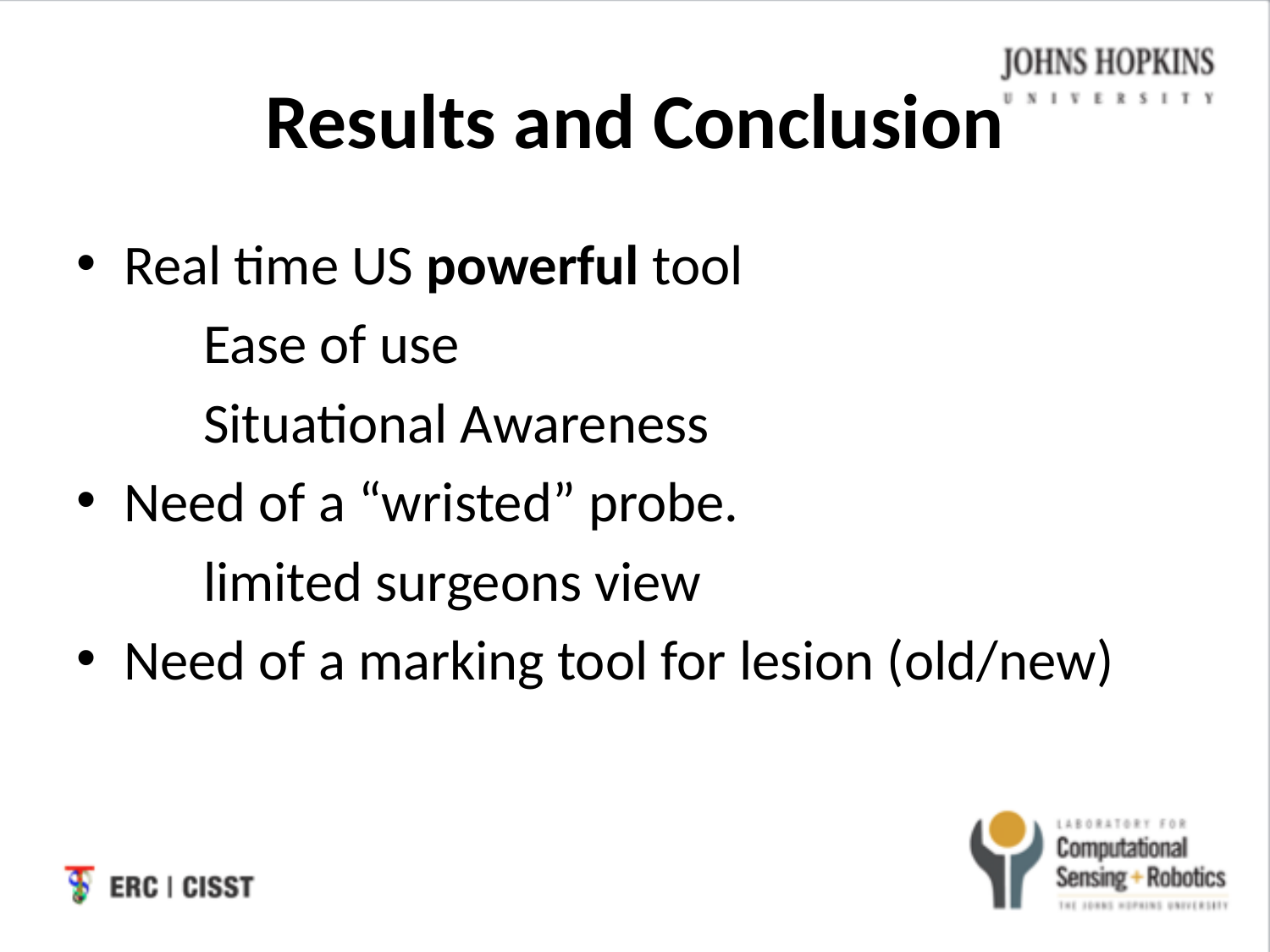

# Results and Conclusion
Real time US powerful tool
	Ease of use
	Situational Awareness
Need of a “wristed” probe.
	limited surgeons view
Need of a marking tool for lesion (old/new)